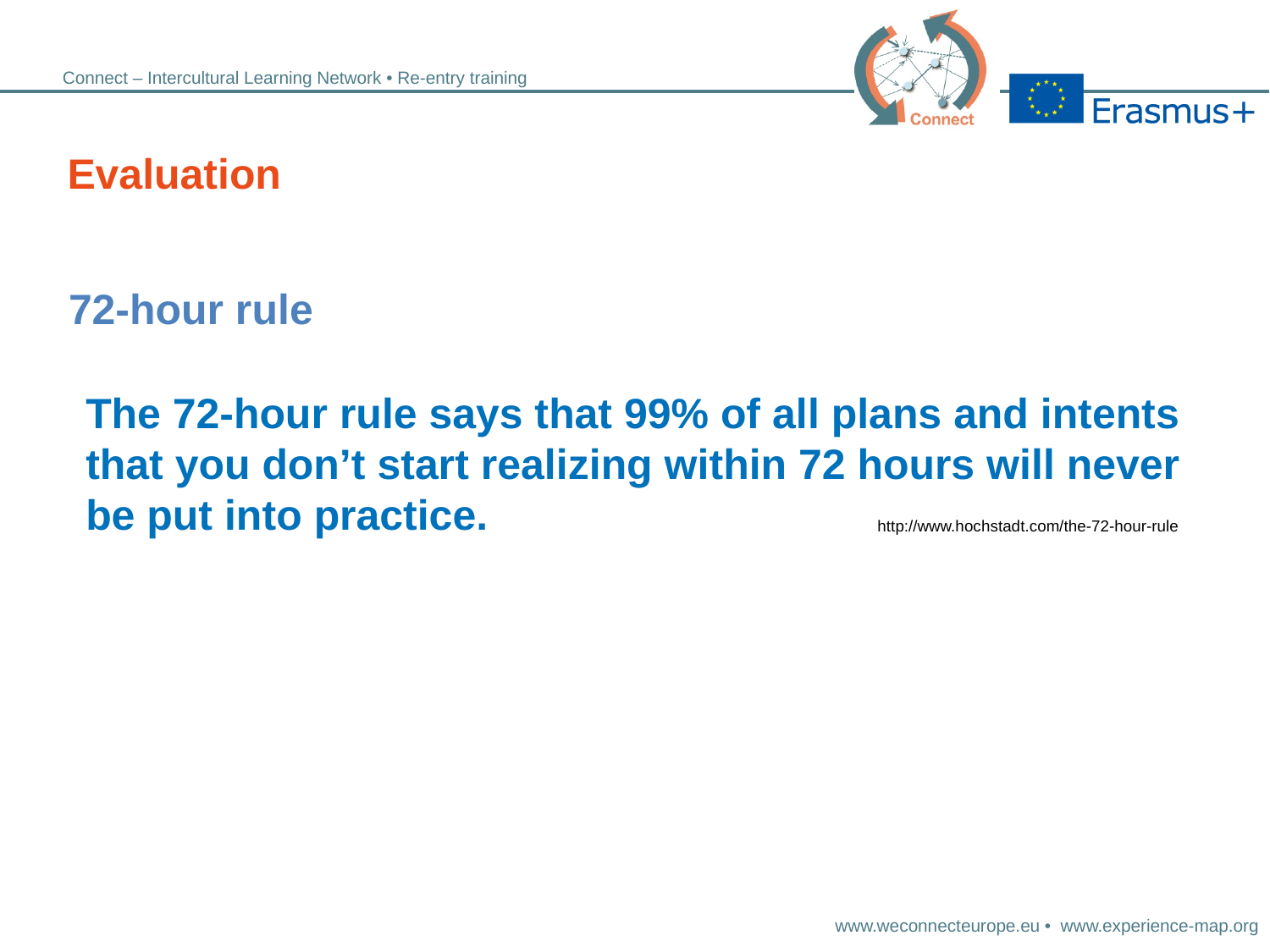

Evaluation
72-hour rule
The 72-hour rule says that 99% of all plans and intents that you don’t start realizing within 72 hours will never be put into practice.
http://www.hochstadt.com/the-72-hour-rule